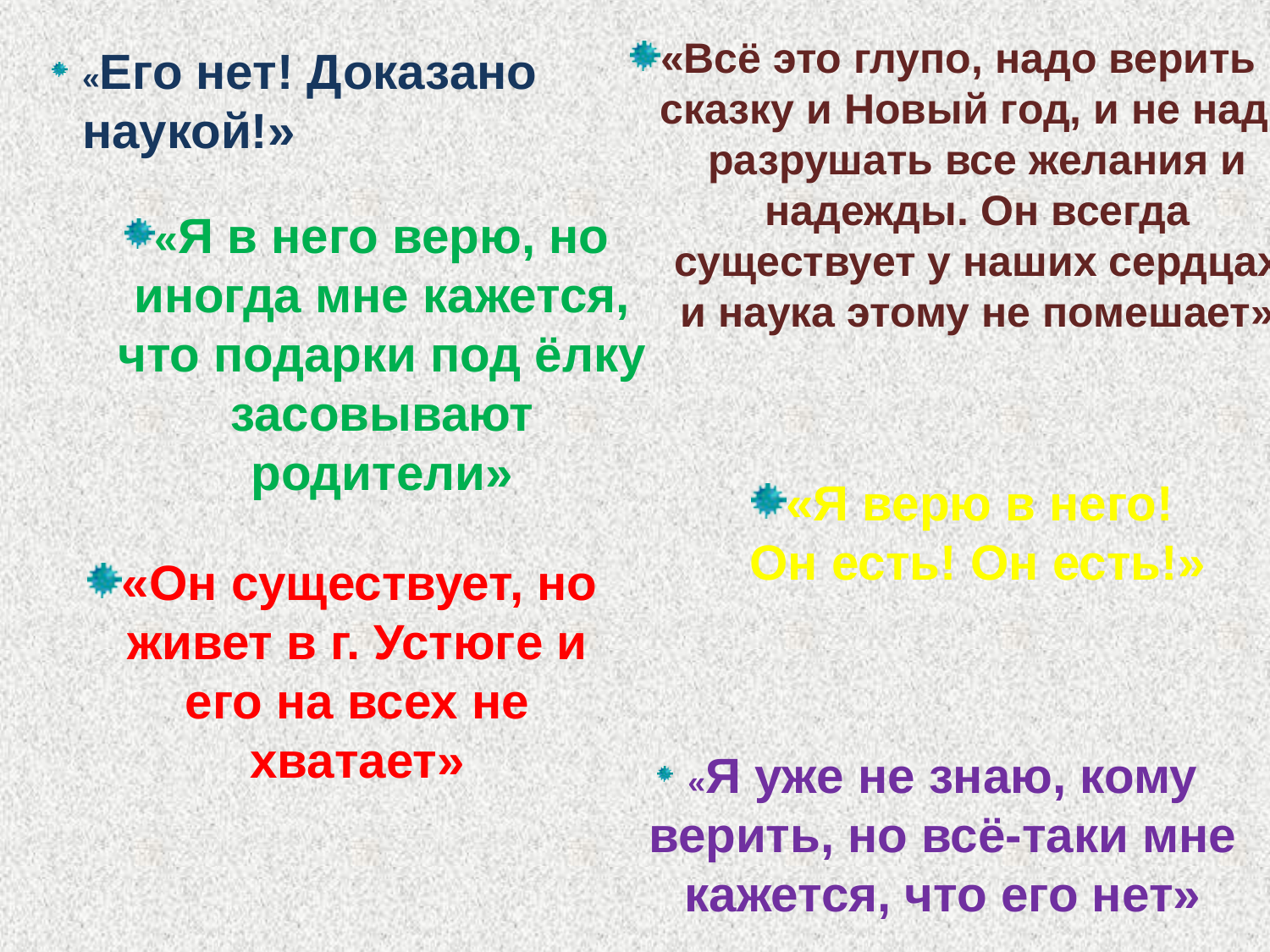

«Его нет! Доказано наукой!»
«Всё это глупо, надо верить в сказку и Новый год, и не надо разрушать все желания и надежды. Он всегда существует у наших сердцах и наука этому не помешает»

«Я в него верю, но иногда мне кажется, что подарки под ёлку засовывают родители»

«Я верю в него! Он есть! Он есть!»

«Он существует, но живет в г. Устюге и его на всех не хватает»

«Я уже не знаю, кому верить, но всё-таки мне кажется, что его нет»